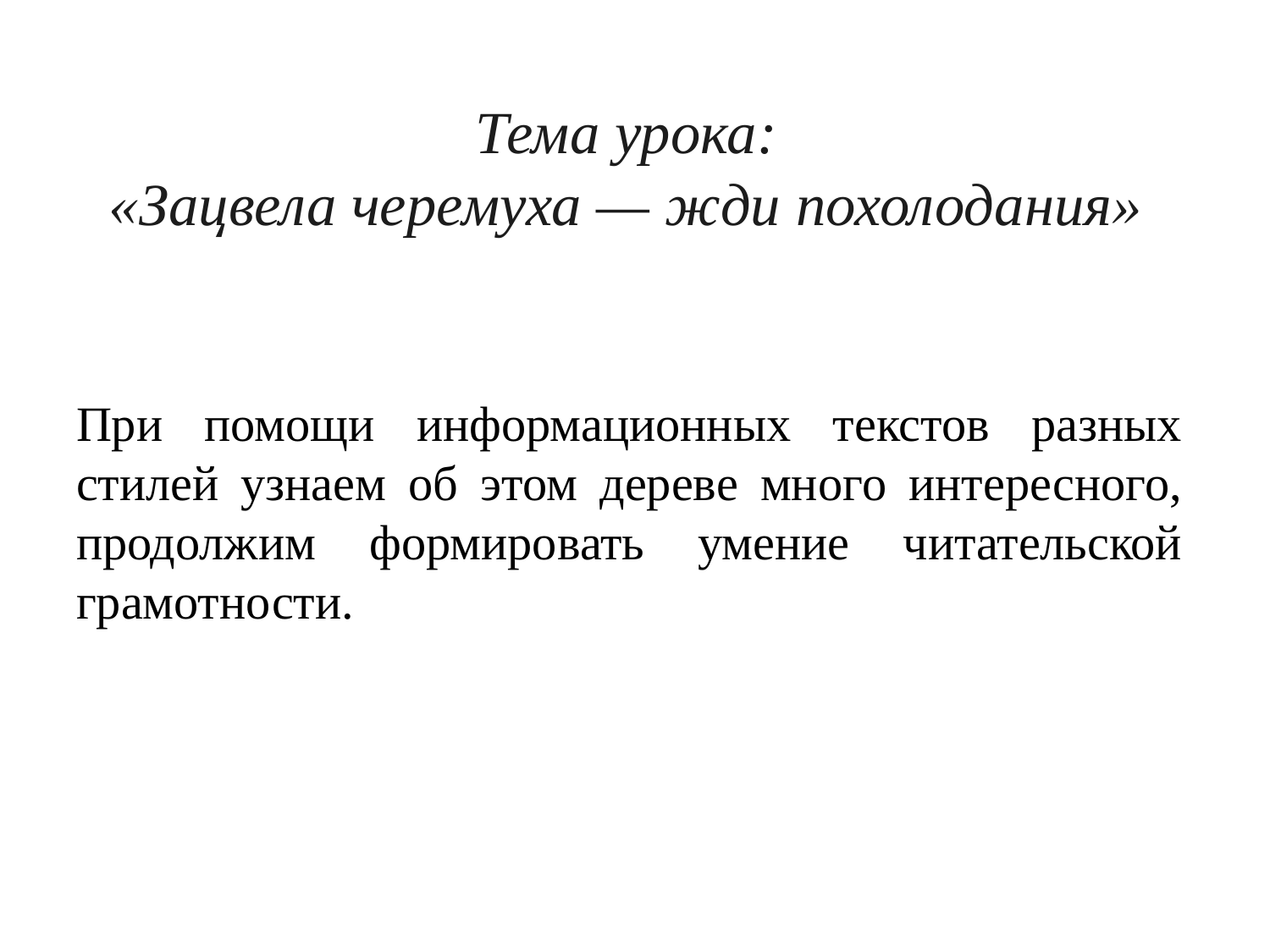

# Тема урока: «Зацвела черемуха — жди похолодания»

При помощи информационных текстов разных стилей узнаем об этом дереве много интересного, продолжим формировать умение читательской грамотности.